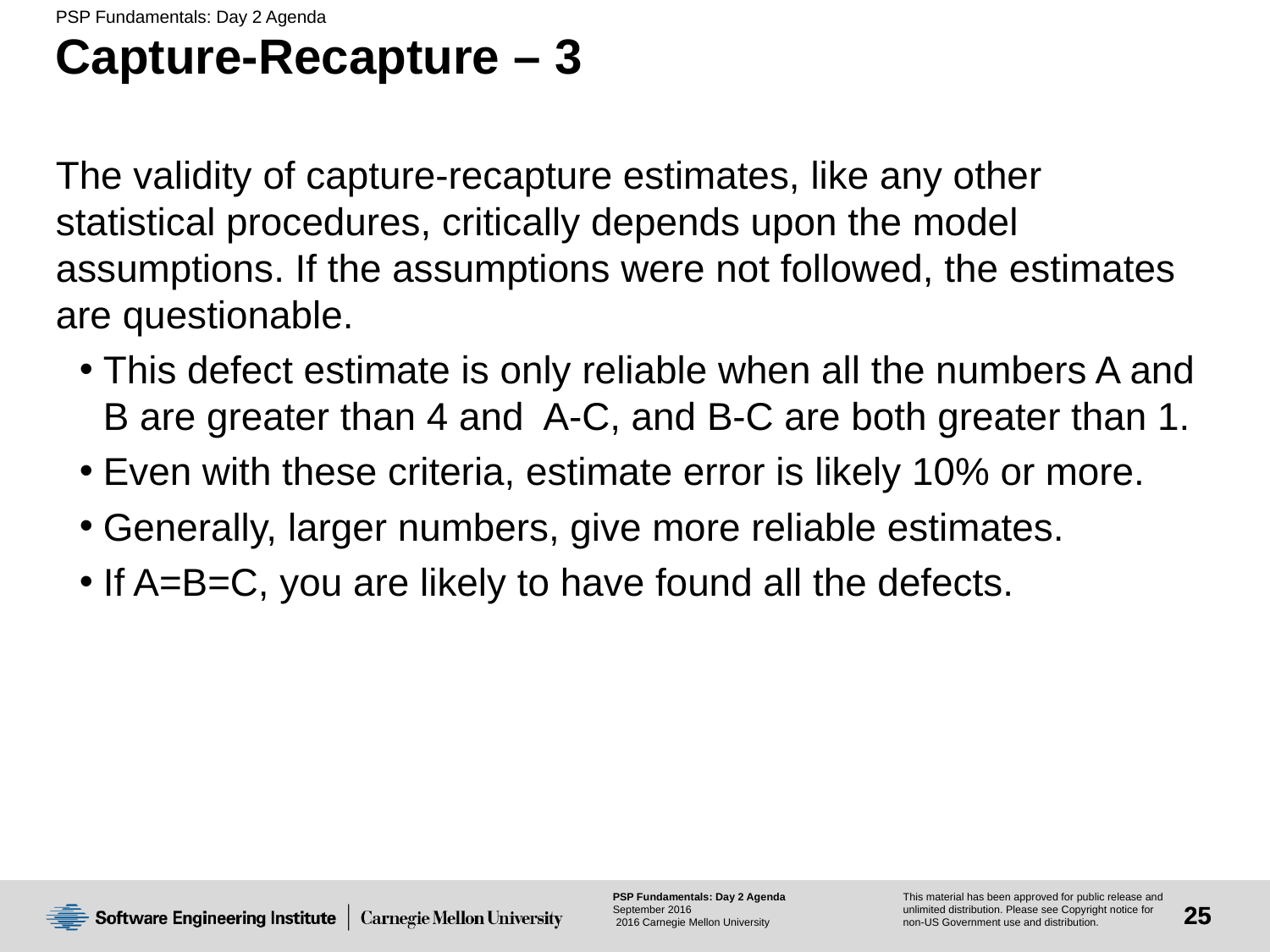

# Capture-Recapture – 3
The validity of capture-recapture estimates, like any other statistical procedures, critically depends upon the model assumptions. If the assumptions were not followed, the estimates are questionable.
This defect estimate is only reliable when all the numbers A and B are greater than 4 and  A-C, and B-C are both greater than 1.
Even with these criteria, estimate error is likely 10% or more.
Generally, larger numbers, give more reliable estimates.
If A=B=C, you are likely to have found all the defects.